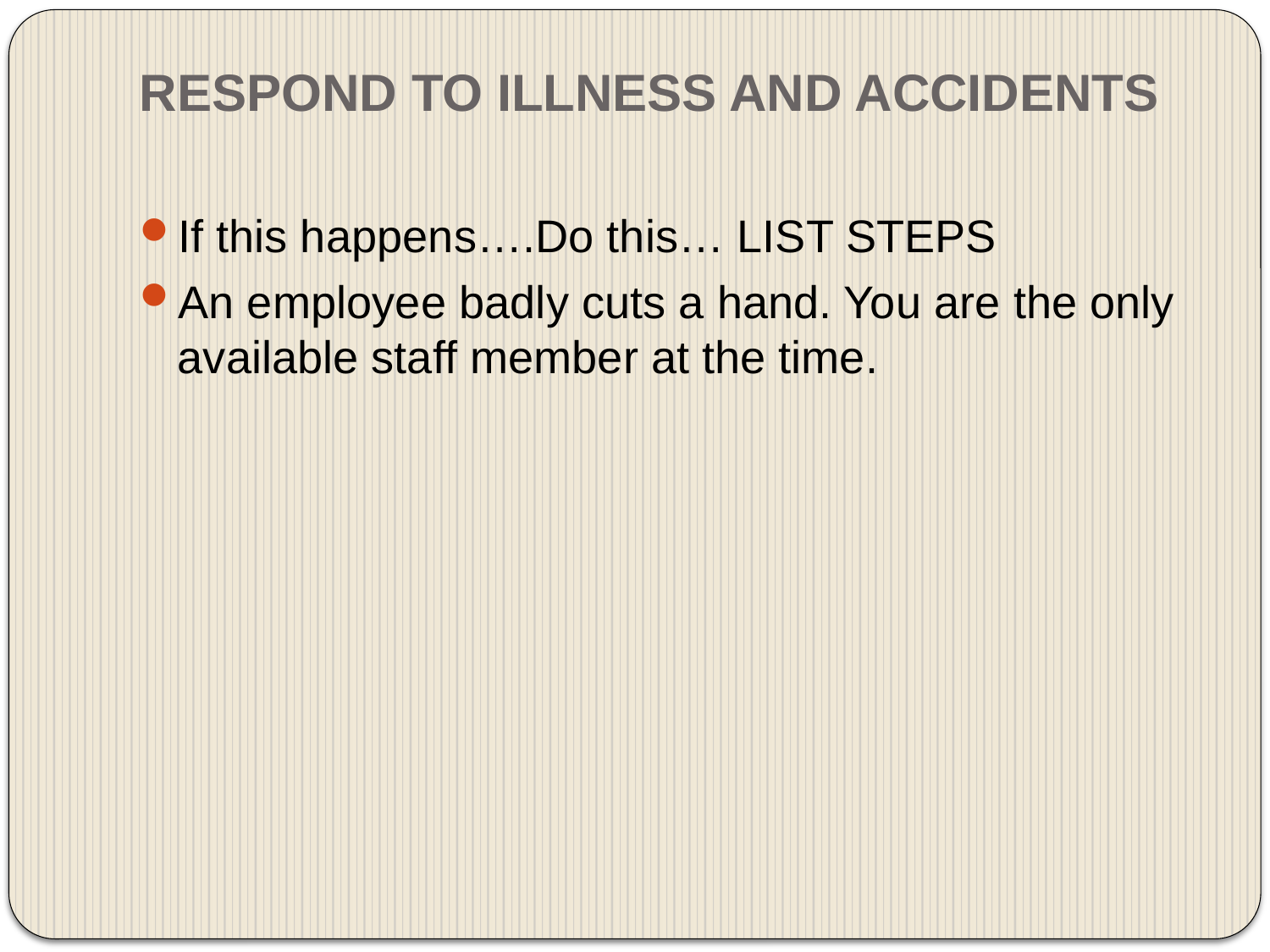

# RESPOND TO ILLNESS AND ACCIDENTS
If this happens….Do this… LIST STEPS
An employee badly cuts a hand. You are the only available staff member at the time.